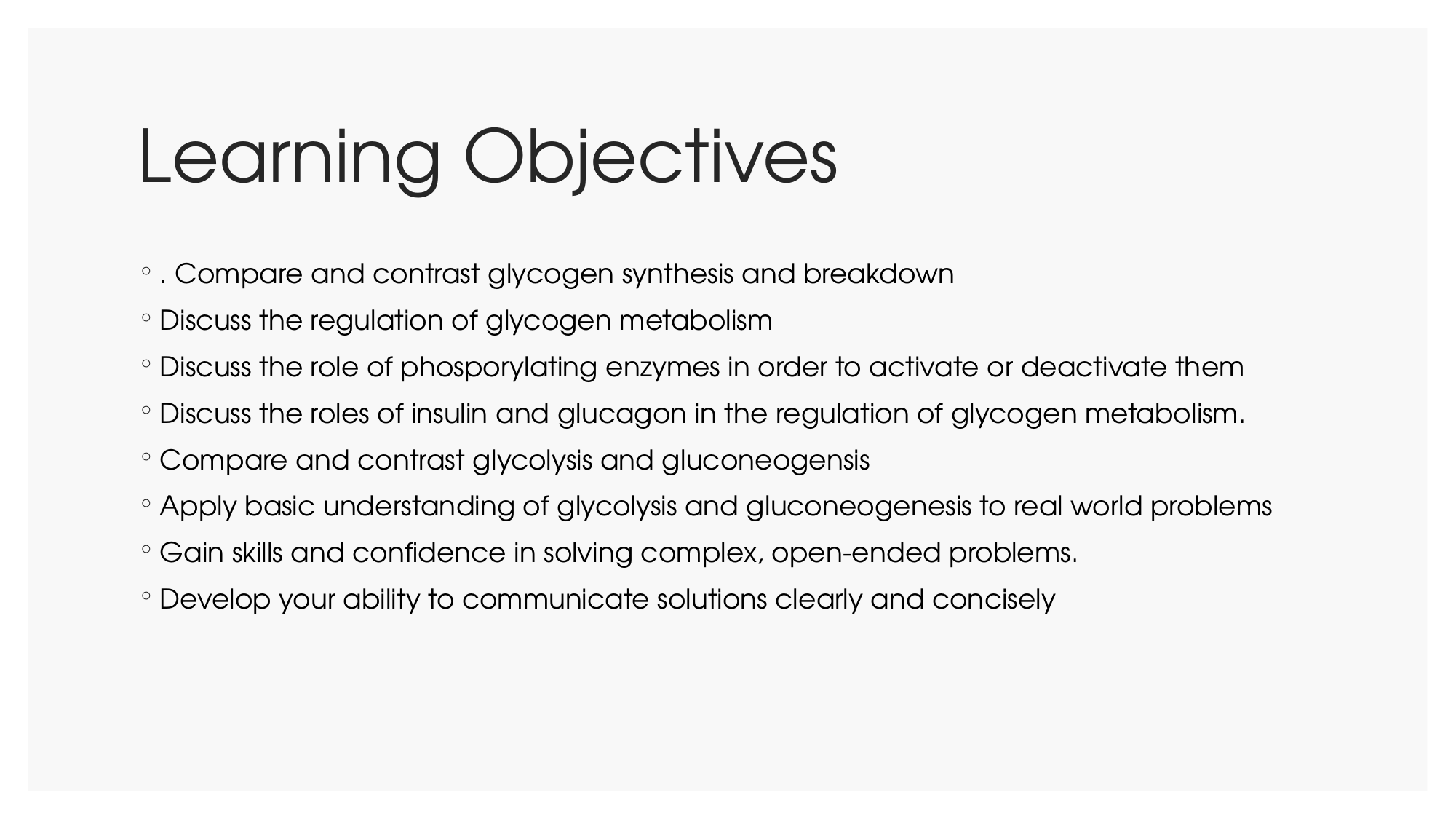

# Learning Objectives
. Compare and contrast glycogen synthesis and breakdown
Discuss the regulation of glycogen metabolism
Discuss the role of phosporylating enzymes in order to activate or deactivate them
Discuss the roles of insulin and glucagon in the regulation of glycogen metabolism.
Compare and contrast glycolysis and gluconeogensis
Apply basic understanding of glycolysis and gluconeogenesis to real world problems
Gain skills and confidence in solving complex, open-ended problems.
Develop your ability to communicate solutions clearly and concisely